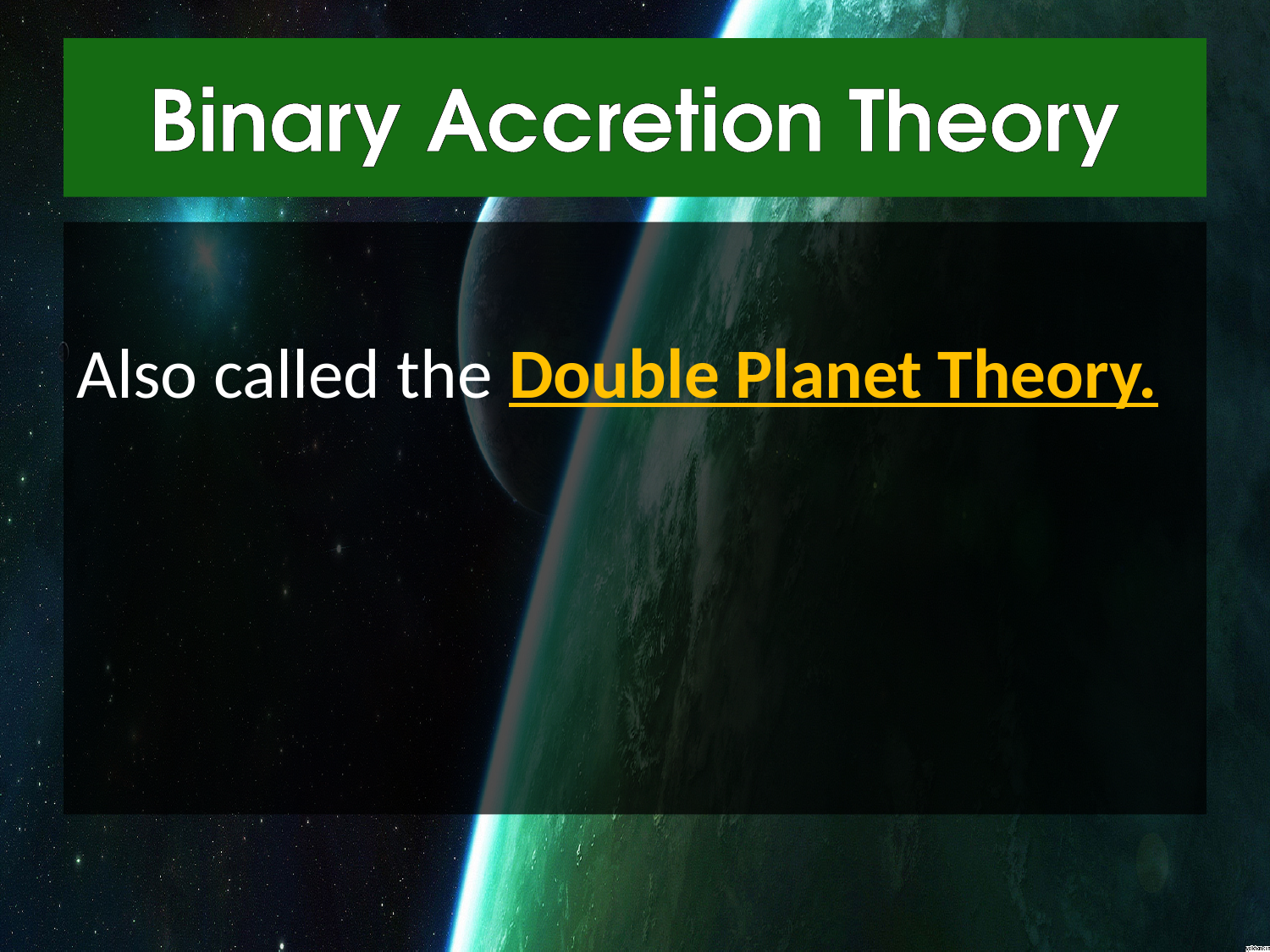

# Binary Accretion Theory

Also called the Double Planet Theory.